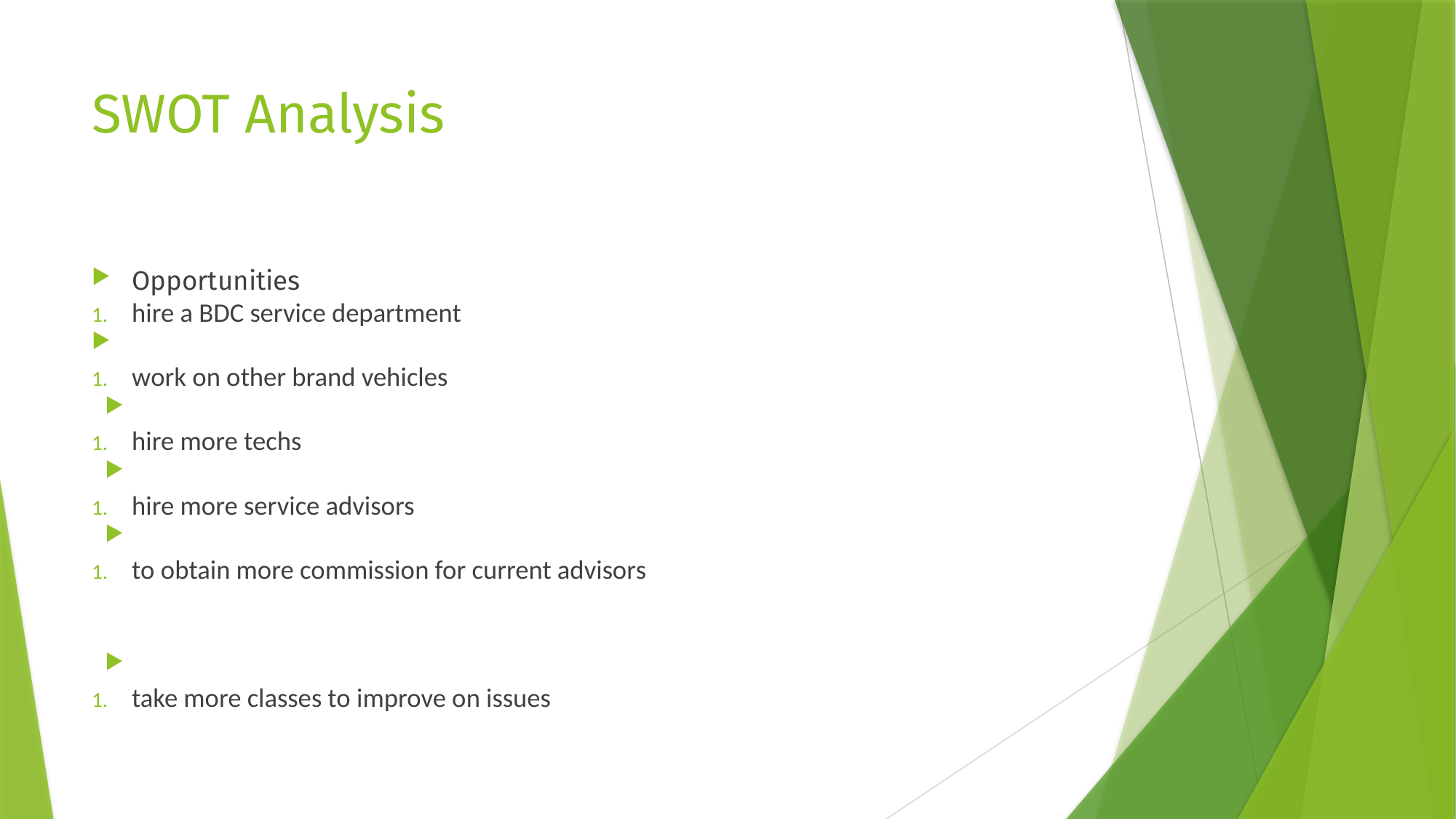

# SWOT Analysis
Opportunities
hire a BDC service department

work on other brand vehicles

hire more techs

hire more service advisors

to obtain more commission for current advisors

take more classes to improve on issues